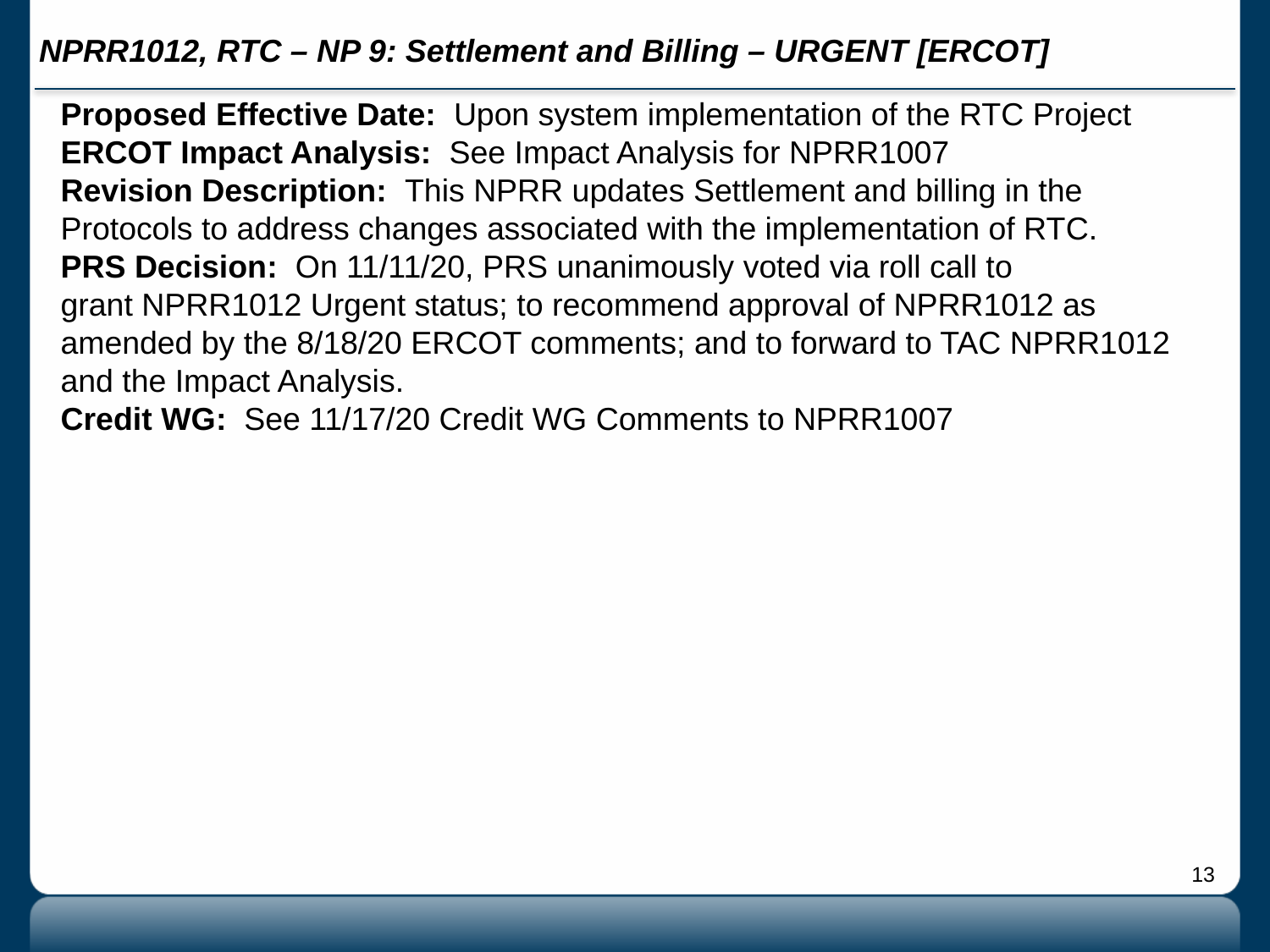

# NPRR1012, RTC – NP 9: Settlement and Billing – URGENT [ERCOT]
Proposed Effective Date:  Upon system implementation of the RTC Project
ERCOT Impact Analysis:  See Impact Analysis for NPRR1007
Revision Description:  This NPRR updates Settlement and billing in the Protocols to address changes associated with the implementation of RTC.
PRS Decision:  On 11/11/20, PRS unanimously voted via roll call to grant NPRR1012 Urgent status; to recommend approval of NPRR1012 as amended by the 8/18/20 ERCOT comments; and to forward to TAC NPRR1012 and the Impact Analysis.
Credit WG:  See 11/17/20 Credit WG Comments to NPRR1007